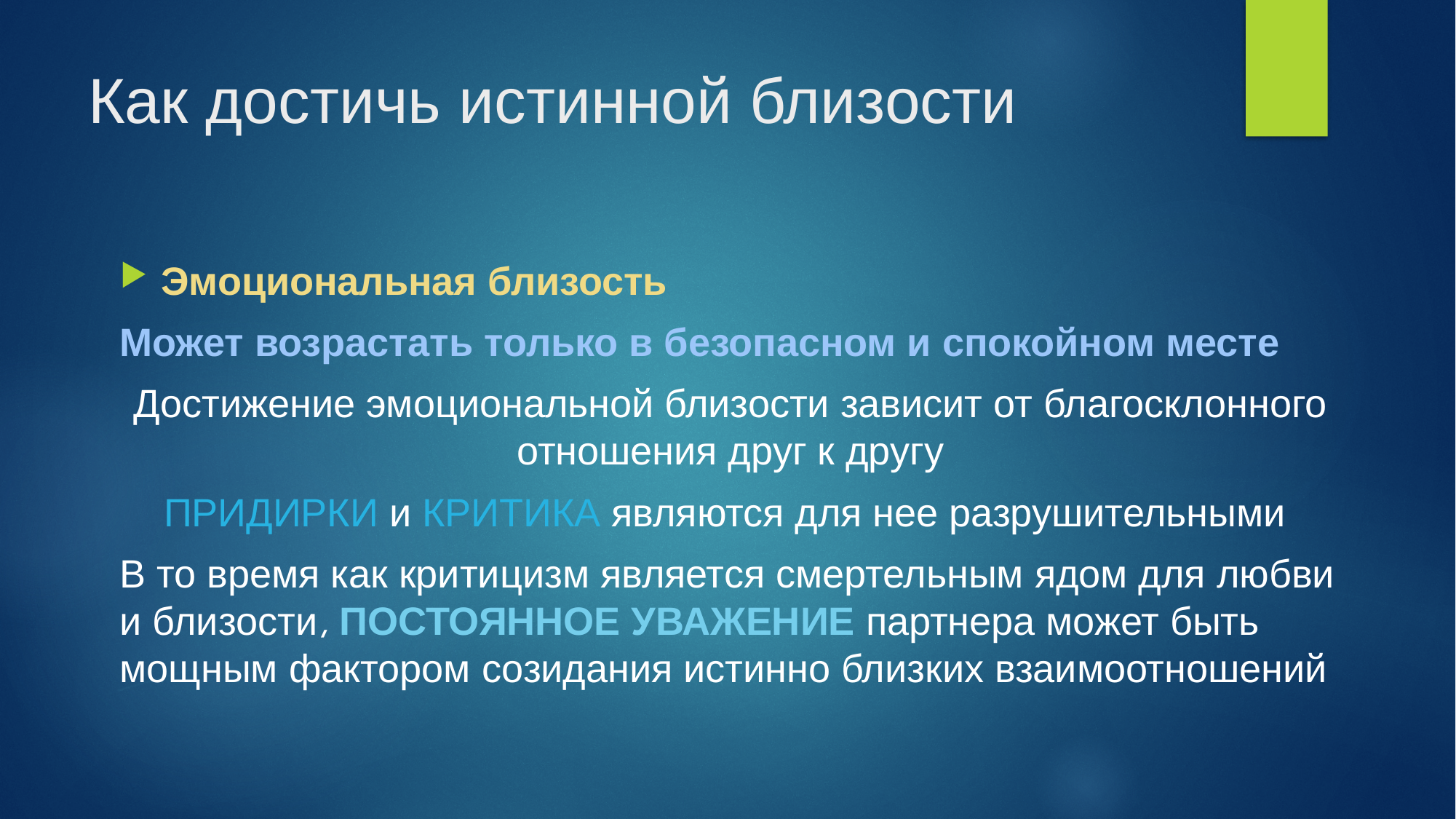

# Как достичь истинной близости
Эмоциональная близость
Может возрастать только в безопасном и спокойном месте
Достижение эмоциональной близости зависит от благосклонного отношения друг к другу
ПРИДИРКИ и КРИТИКА являются для нее разрушительными
В то время как критицизм является смертельным ядом для любви и близости, ПОСТОЯННОЕ УВАЖЕНИЕ партнера может быть мощным фактором созидания истинно близких взаимоотношений